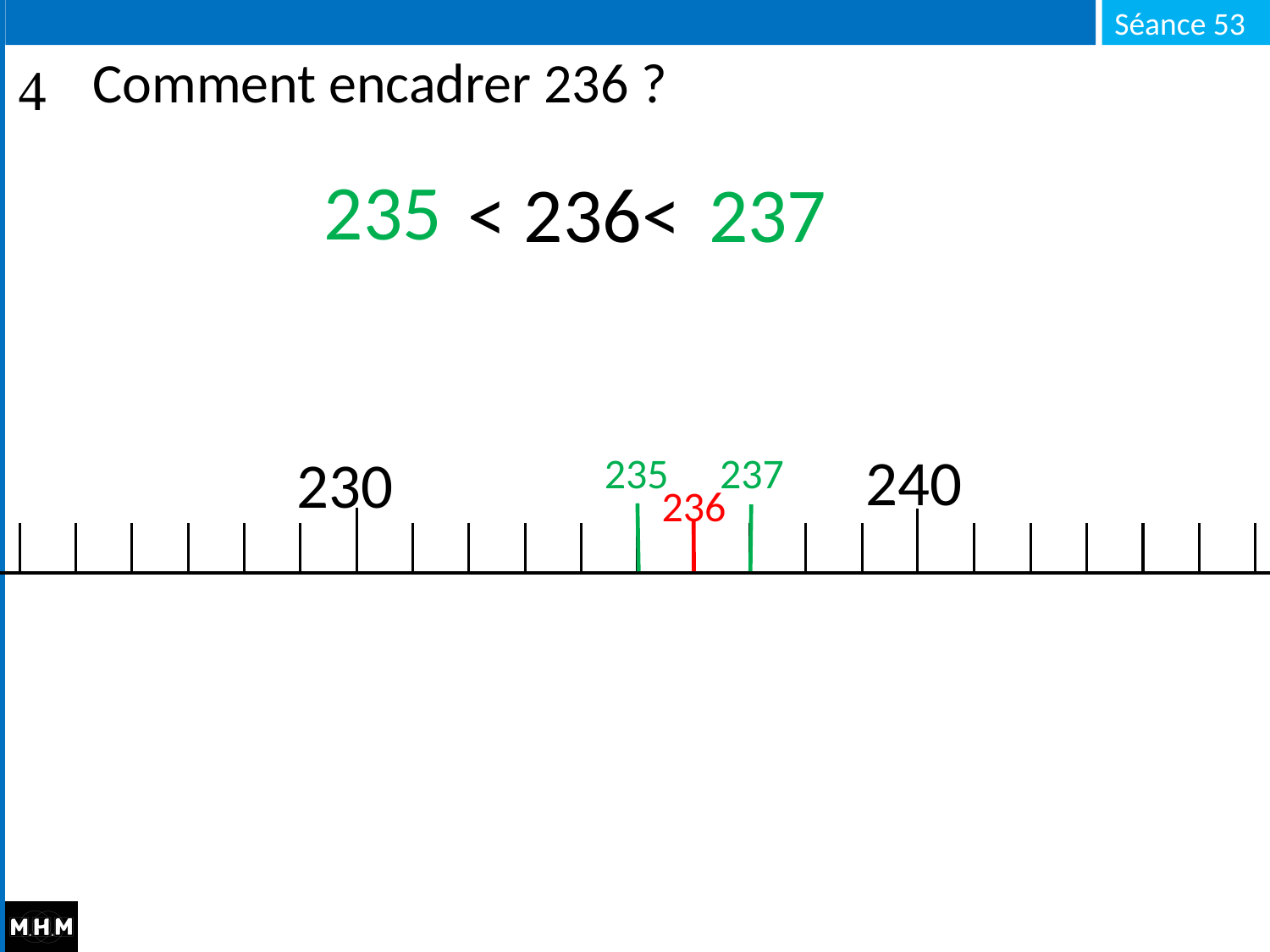

# Comment encadrer 236 ?
235
. . . < 236< . . .
237
240
230
235
237
236